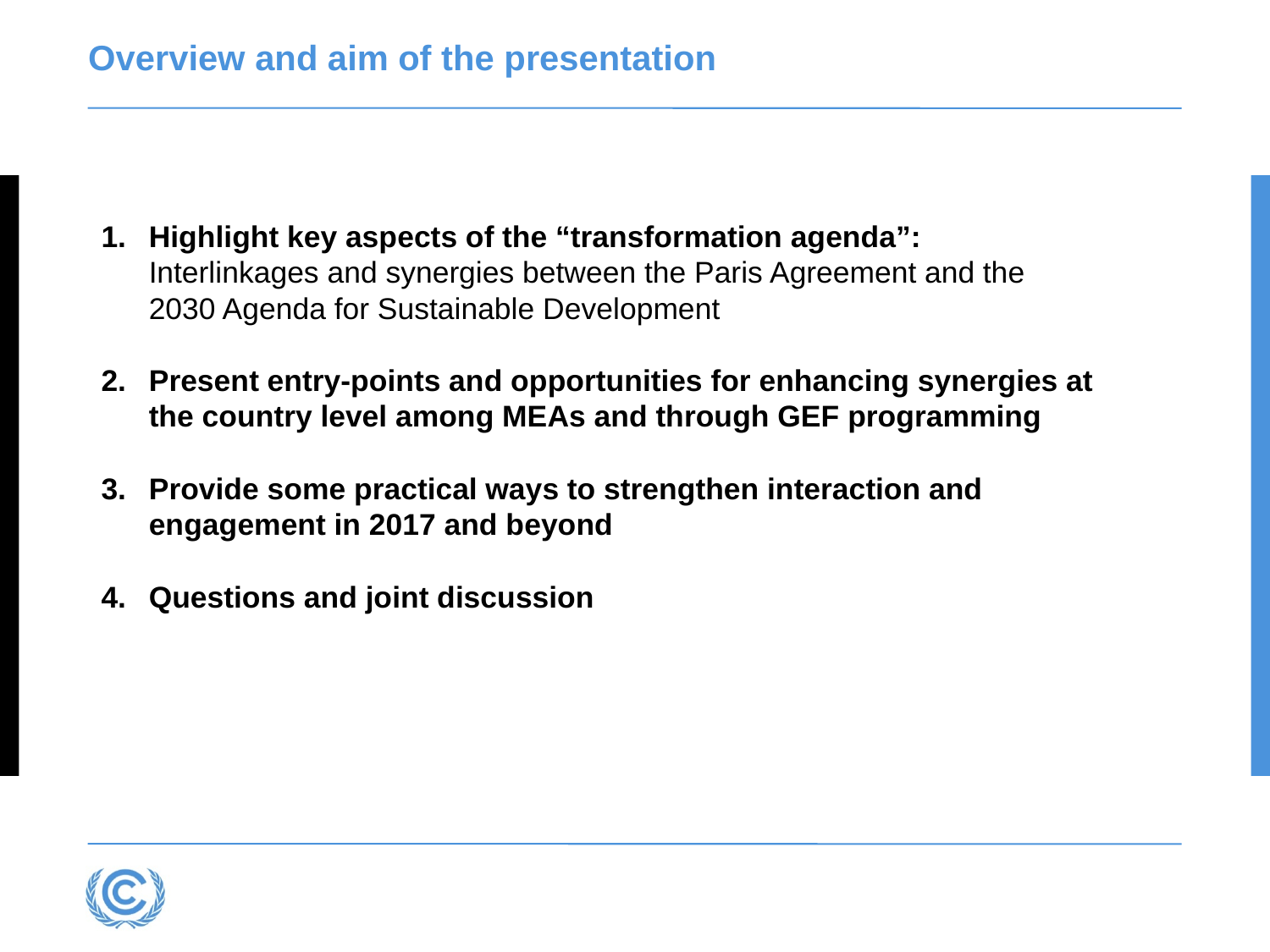

# Overview and aim of the presentation
Highlight key aspects of the “transformation agenda”: Interlinkages and synergies between the Paris Agreement and the 2030 Agenda for Sustainable Development
Present entry-points and opportunities for enhancing synergies at the country level among MEAs and through GEF programming
Provide some practical ways to strengthen interaction and engagement in 2017 and beyond
Questions and joint discussion